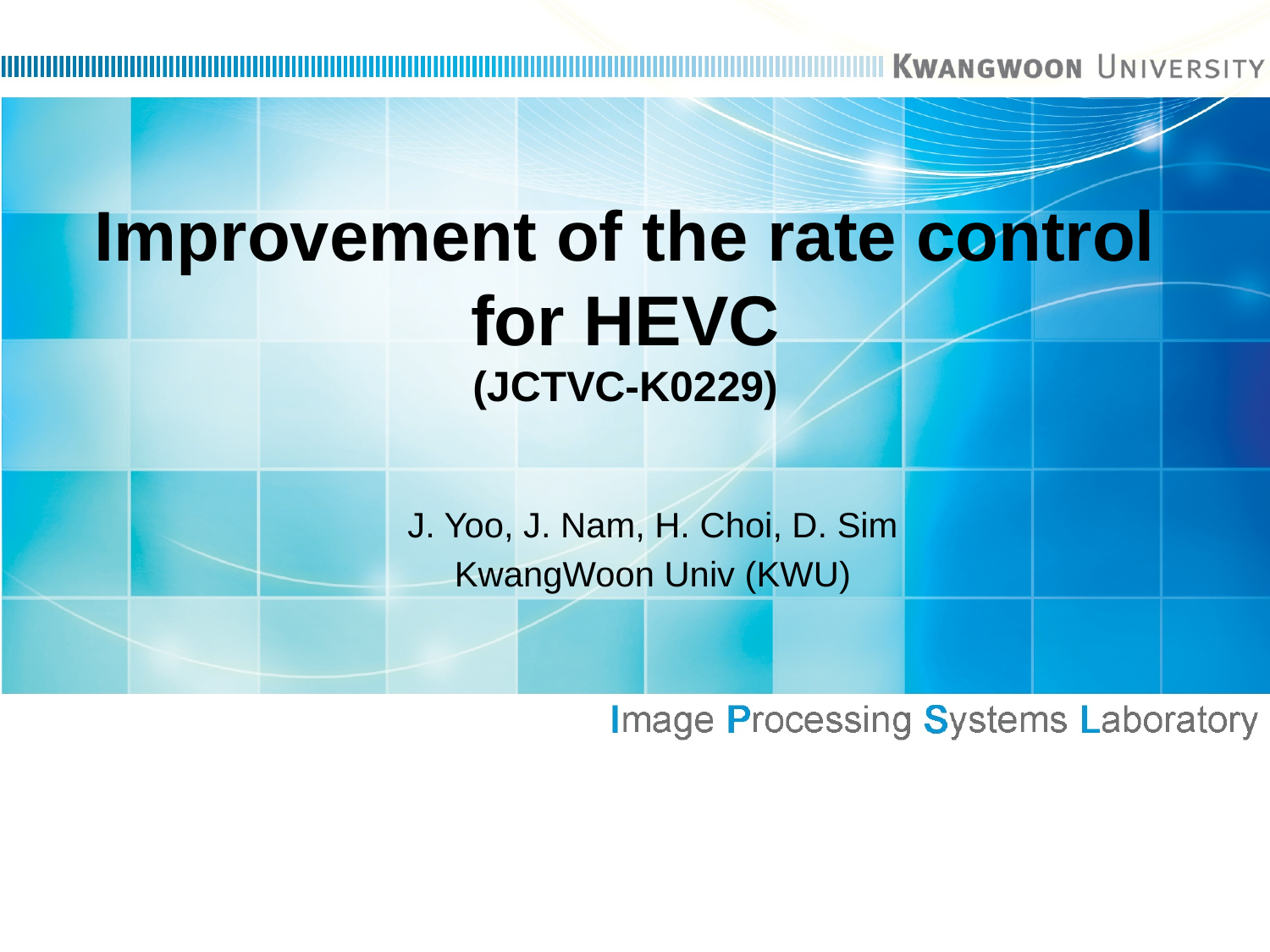

# Improvement of the rate control for HEVC (JCTVC-K0229)
J. Yoo, J. Nam, H. Choi, D. Sim
KwangWoon Univ (KWU)